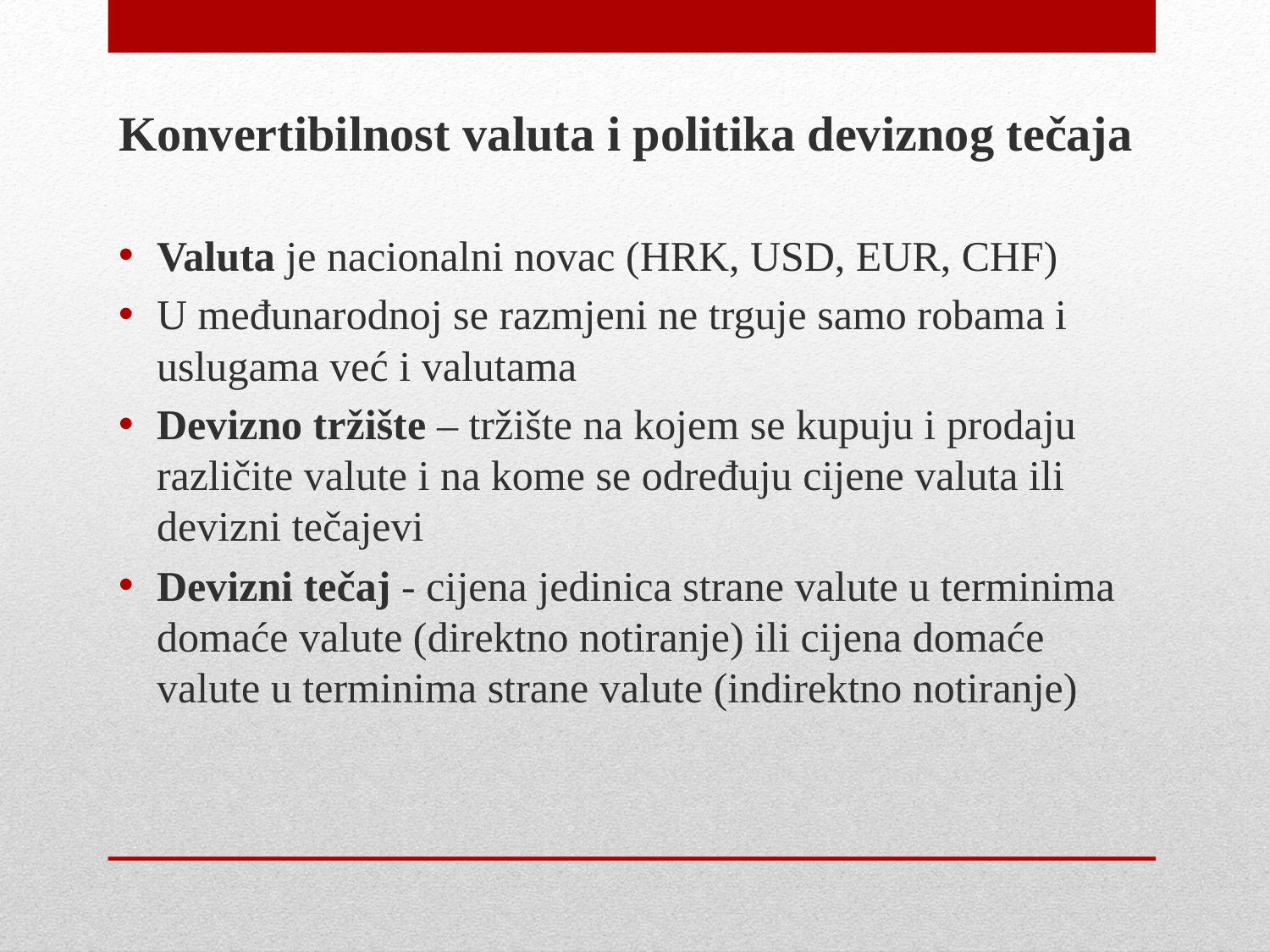

Konvertibilnost valuta i politika deviznog tečaja

Valuta je nacionalni novac (HRK, USD, EUR, CHF)
U međunarodnoj se razmjeni ne trguje samo robama i uslugama već i valutama
Devizno tržište – tržište na kojem se kupuju i prodaju različite valute i na kome se određuju cijene valuta ili devizni tečajevi
Devizni tečaj - cijena jedinica strane valute u terminima domaće valute (direktno notiranje) ili cijena domaće valute u terminima strane valute (indirektno notiranje)